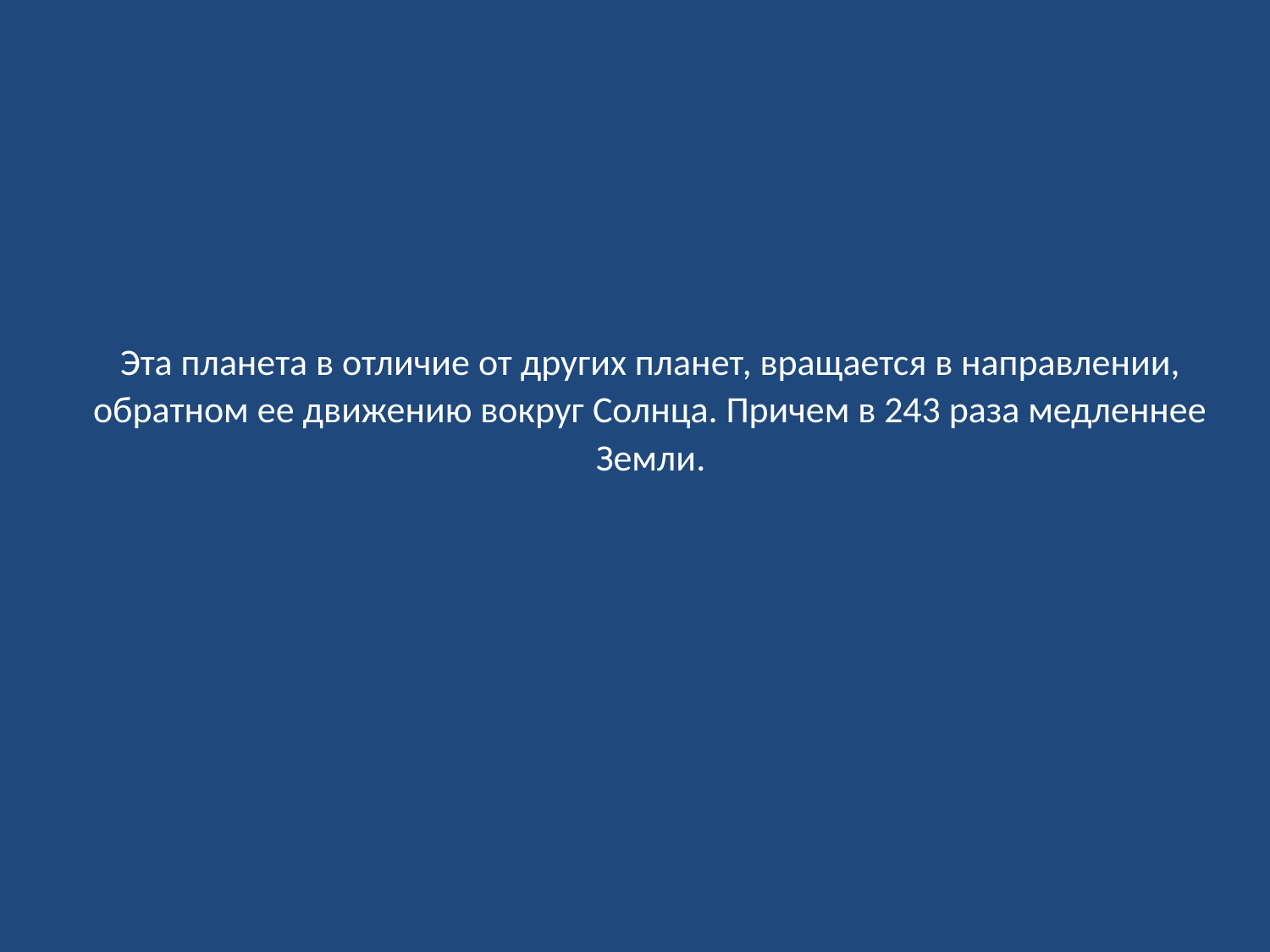

# Эта планета в отличие от других планет, вращается в направлении, обратном ее движению вокруг Солнца. Причем в 243 раза медленнее Земли.